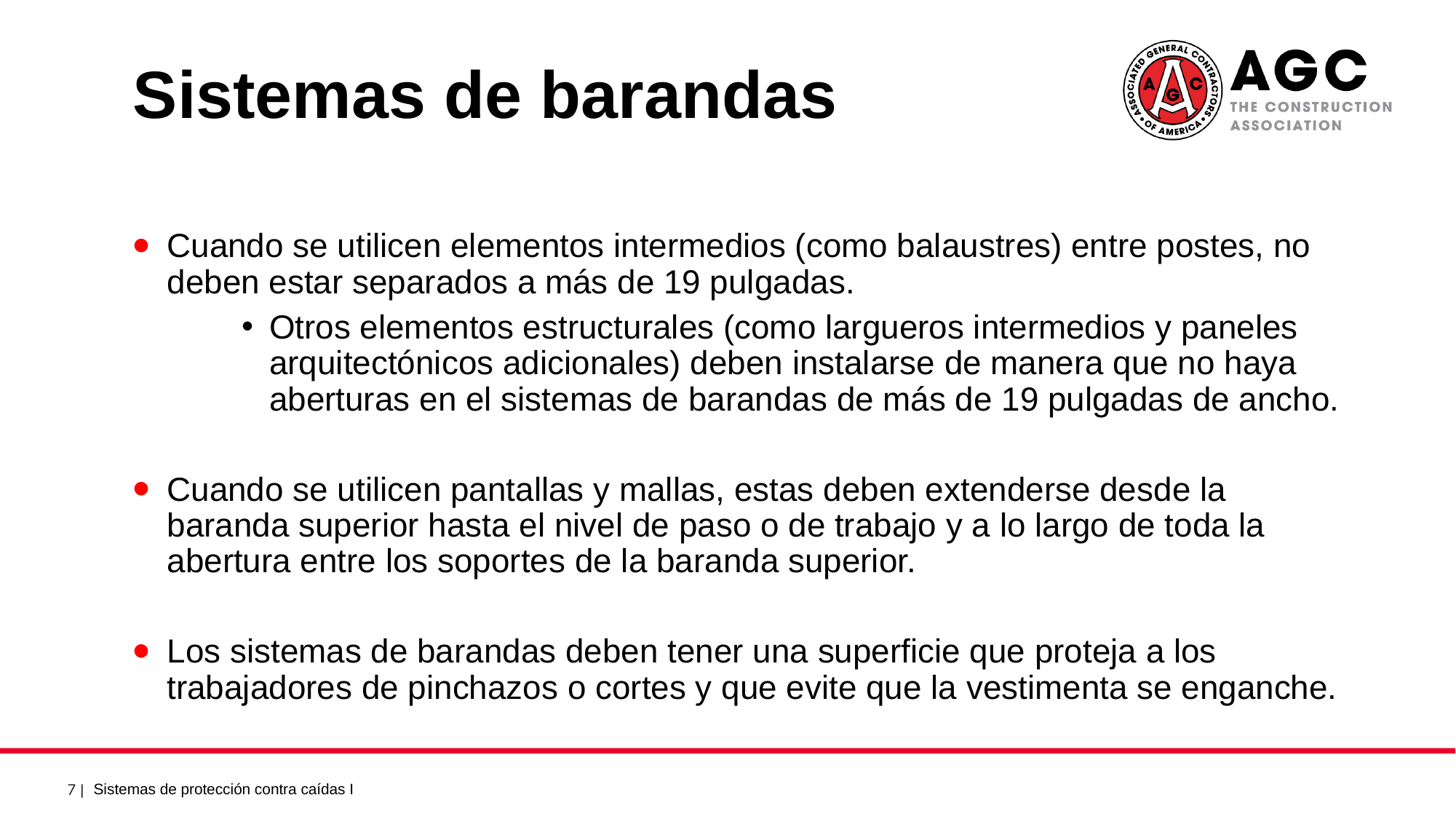

Sistemas de barandas 2
Cuando se utilicen elementos intermedios (como balaustres) entre postes, no deben estar separados a más de 19 pulgadas.
Otros elementos estructurales (como largueros intermedios y paneles arquitectónicos adicionales) deben instalarse de manera que no haya aberturas en el sistemas de barandas de más de 19 pulgadas de ancho.

Cuando se utilicen pantallas y mallas, estas deben extenderse desde la baranda superior hasta el nivel de paso o de trabajo y a lo largo de toda la abertura entre los soportes de la baranda superior.

Los sistemas de barandas deben tener una superficie que proteja a los trabajadores de pinchazos o cortes y que evite que la vestimenta se enganche.

Sistemas de protección contra caídas I